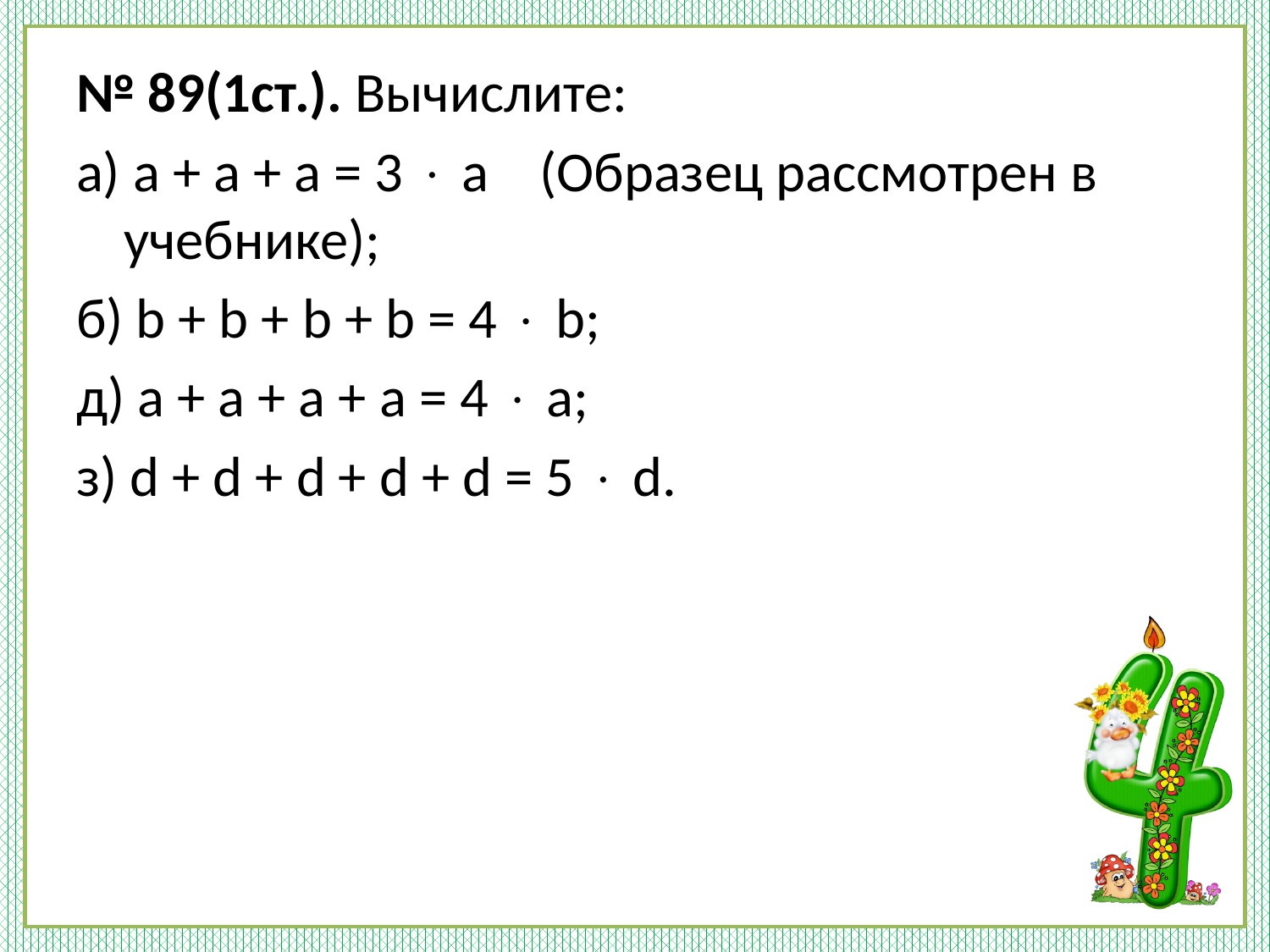

№ 89(1ст.). Вычислите:
а) а + а + а = 3 ⋅ а    (Образец рассмотрен в учебнике);
б) b + b + b + b = 4 ⋅ b;
д) а + а + а + a = 4 ⋅ а;
з) d + d + d + d + d = 5 ⋅ d.